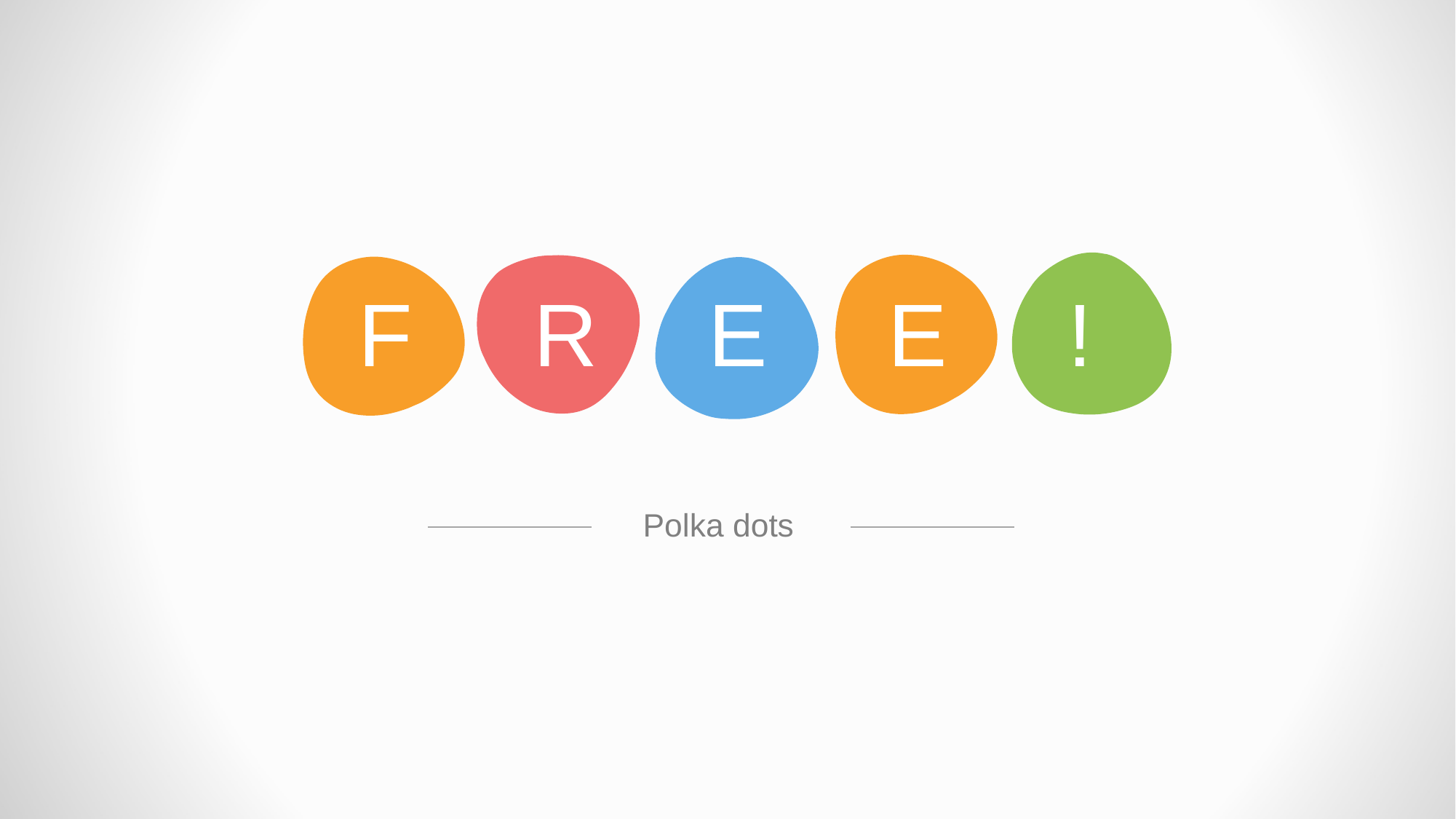

F
R
E
E
!
Polka dots